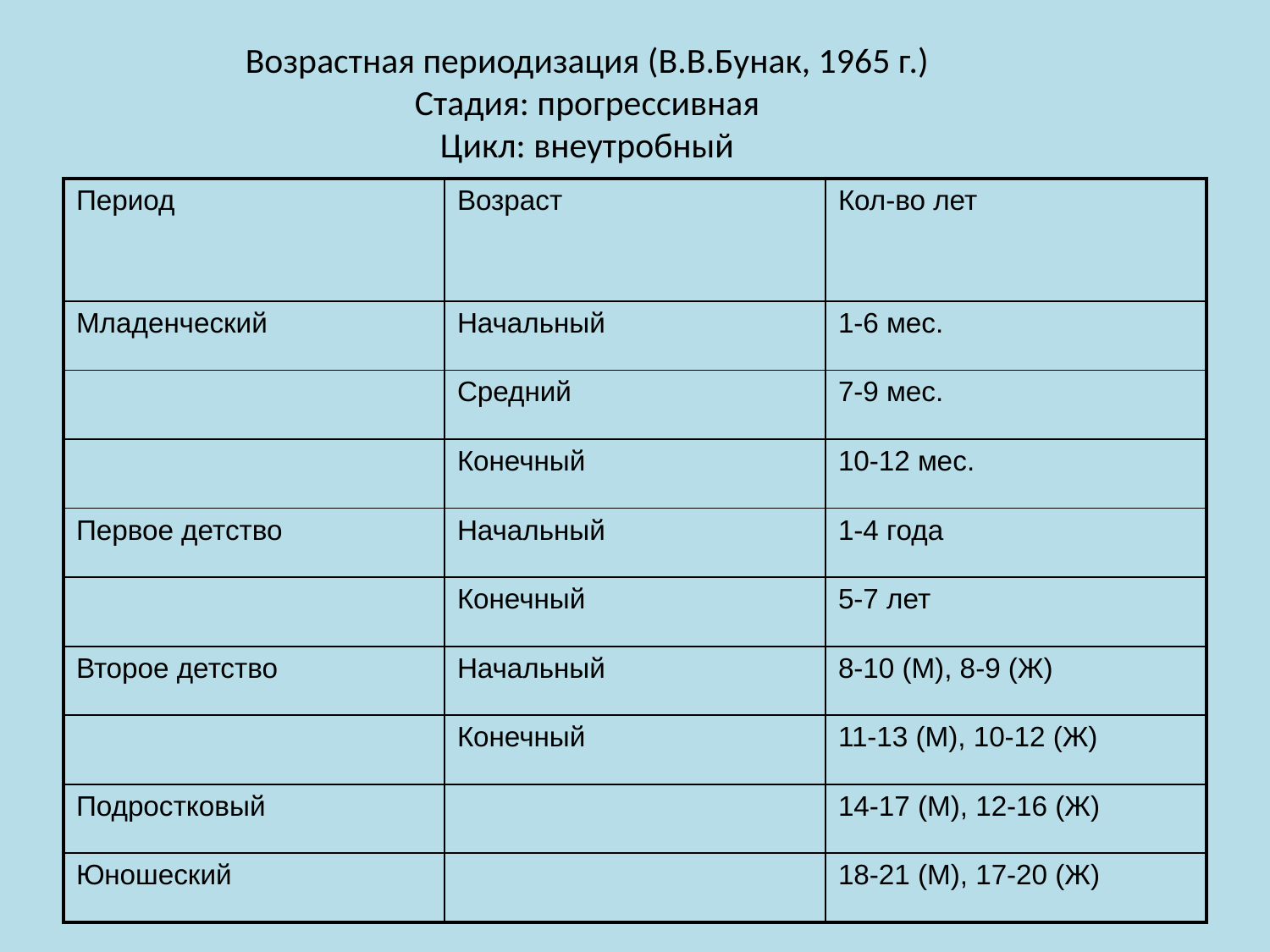

# Возрастная периодизация (В.В.Бунак, 1965 г.) Стадия: прогрессивная Цикл: внеутробный
| Период | Возраст | Кол-во лет |
| --- | --- | --- |
| Младенческий | Начальный | 1-6 мес. |
|  | Средний | 7-9 мес. |
|  | Конечный | 10-12 мес. |
| Первое детство | Начальный | 1-4 года |
|  | Конечный | 5-7 лет |
| Второе детство | Начальный | 8-10 (М), 8-9 (Ж) |
|  | Конечный | 11-13 (М), 10-12 (Ж) |
| Подростковый |  | 14-17 (М), 12-16 (Ж) |
| Юношеский |  | 18-21 (М), 17-20 (Ж) |